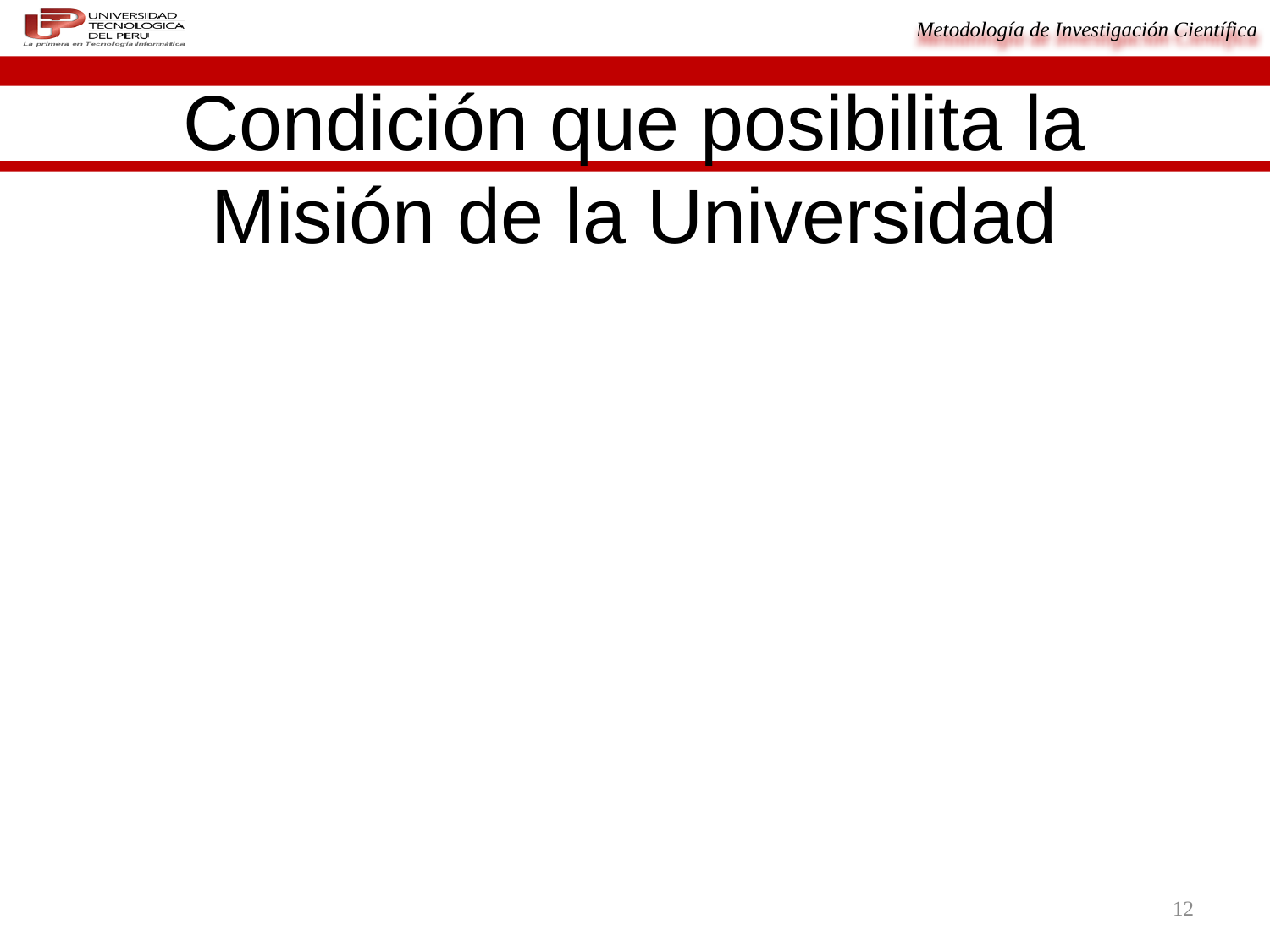

# Condición que posibilita la Misión de la Universidad
Integridad Académica
Valores relacionados a la búsqueda y comunicación de los distintos saberes.

Valores, normas y virtudes relacionadas con el cumplimiento de la misión universitaria: búsqueda del saber, aplicación de los conocimientos, impacto a la sociedad.
12